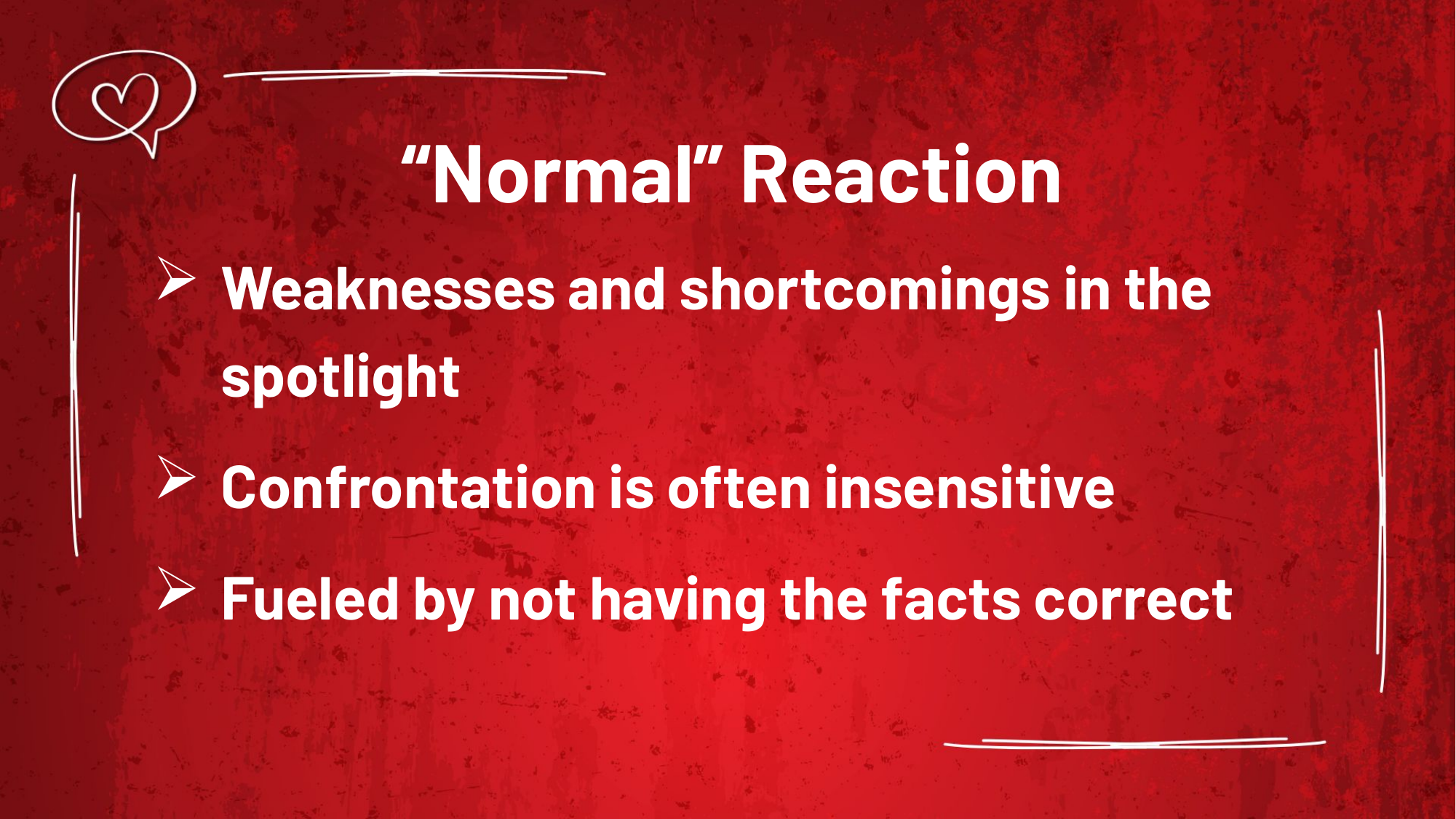

“Normal” Reaction
Weaknesses and shortcomings in the spotlight
Confrontation is often insensitive
Fueled by not having the facts correct